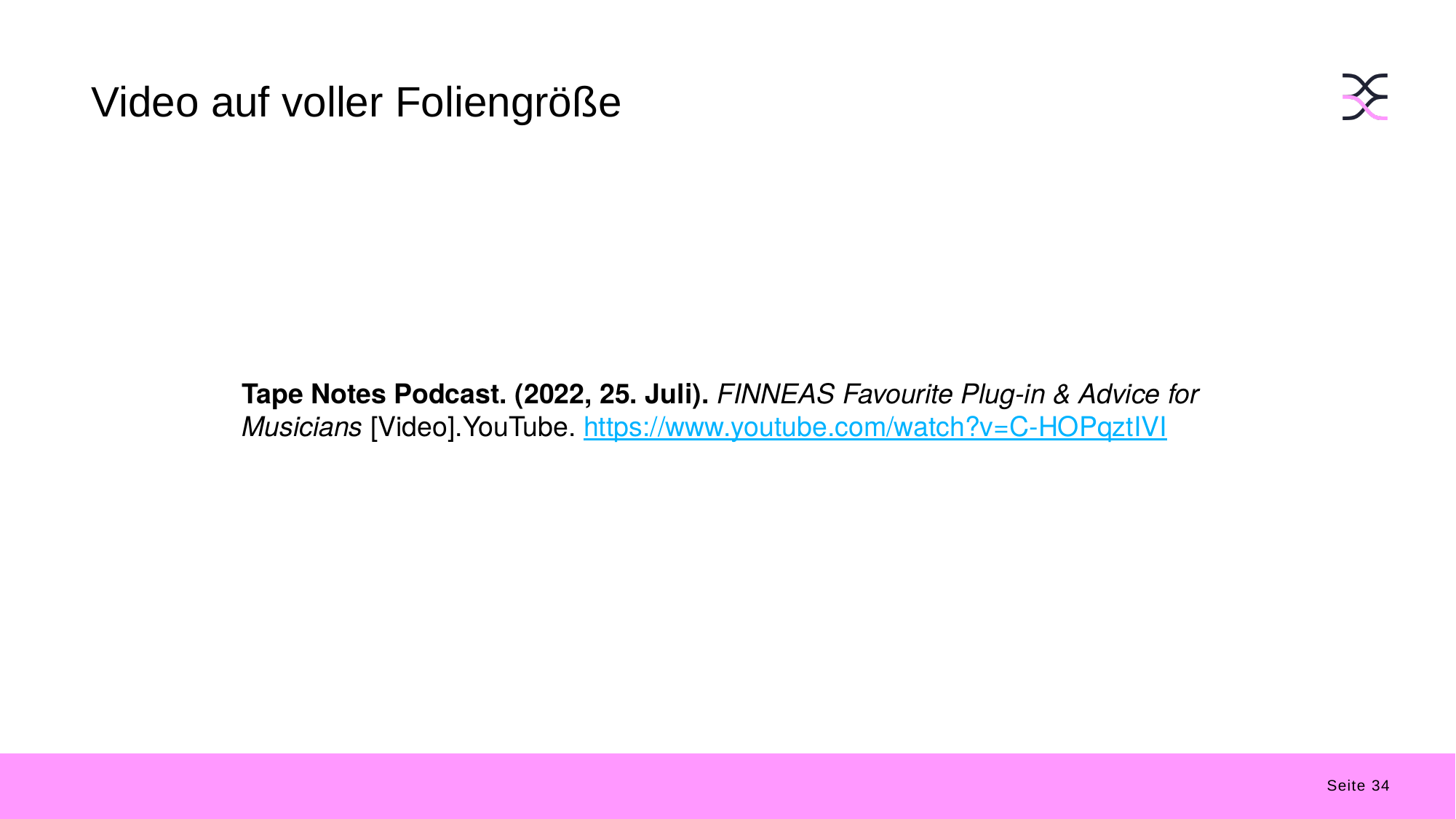

Video auf voller Foliengröße
Tape Notes Podcast. (2022, 25. Juli). FINNEAS Favourite Plug-in & Advice for Musicians [Video].YouTube. https://www.youtube.com/watch?v=C-HOPqztIVI
Seite 34